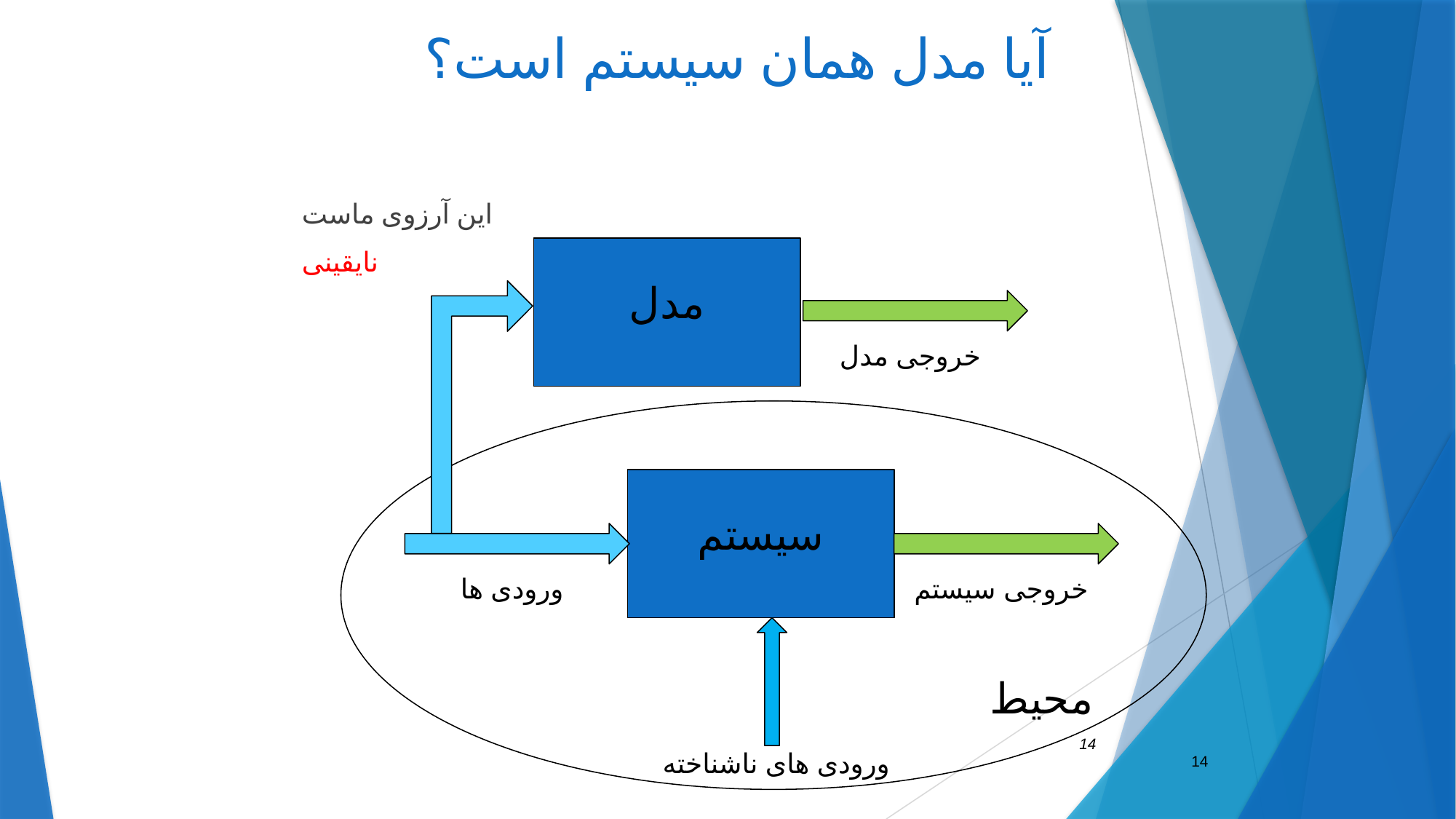

# آیا مدل همان سیستم است؟
این آرزوی ماست
نایقینی

مدل

خروجی مدل

سیستم

ورودی ها

خروجی سیستم

محیط
14
ورودی های ناشناخته
14